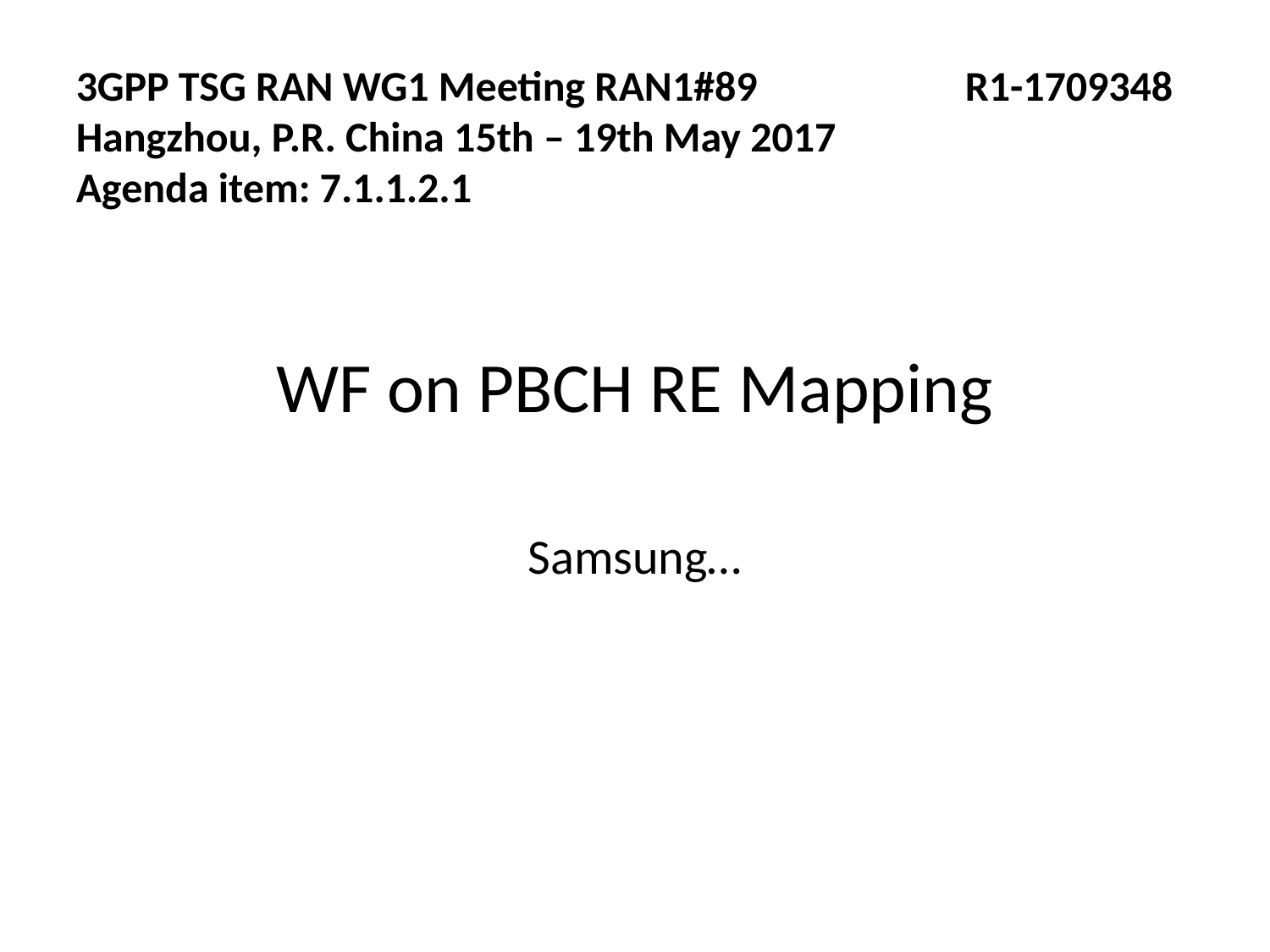

3GPP TSG RAN WG1 Meeting RAN1#89		R1-1709348
Hangzhou, P.R. China 15th – 19th May 2017
Agenda item: 7.1.1.2.1
WF on PBCH RE Mapping
Samsung…